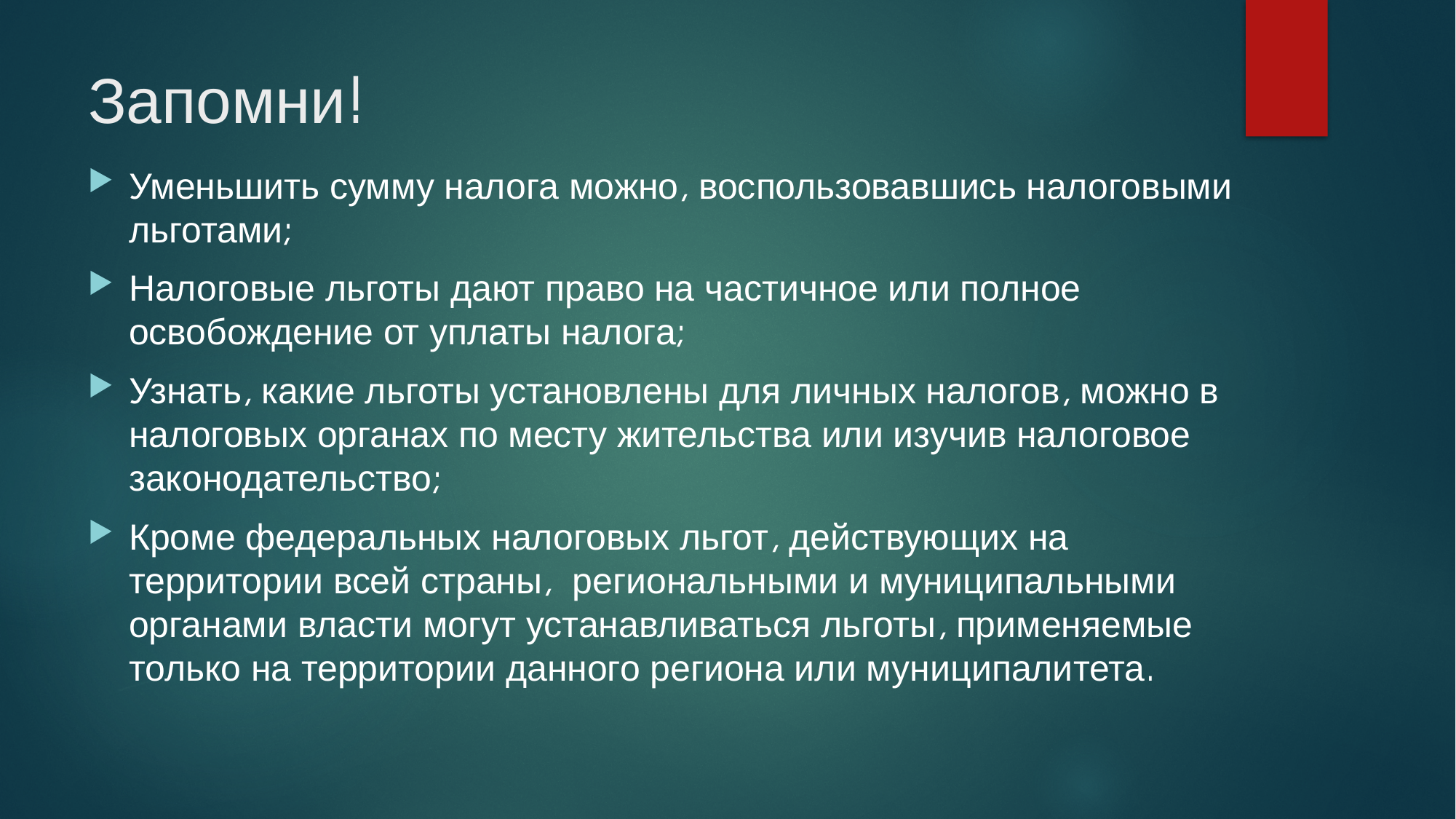

# Запомни!
Уменьшить сумму налога можно, воспользовавшись налоговыми льготами;
Налоговые льготы дают право на частичное или полное освобождение от уплаты налога;
Узнать, какие льготы установлены для личных налогов, можно в налоговых органах по месту жительства или изучив налоговое законодательство;
Кроме федеральных налоговых льгот, действующих на территории всей страны,  региональными и муниципальными органами власти могут устанавливаться льготы, применяемые только на территории данного региона или муниципалитета.